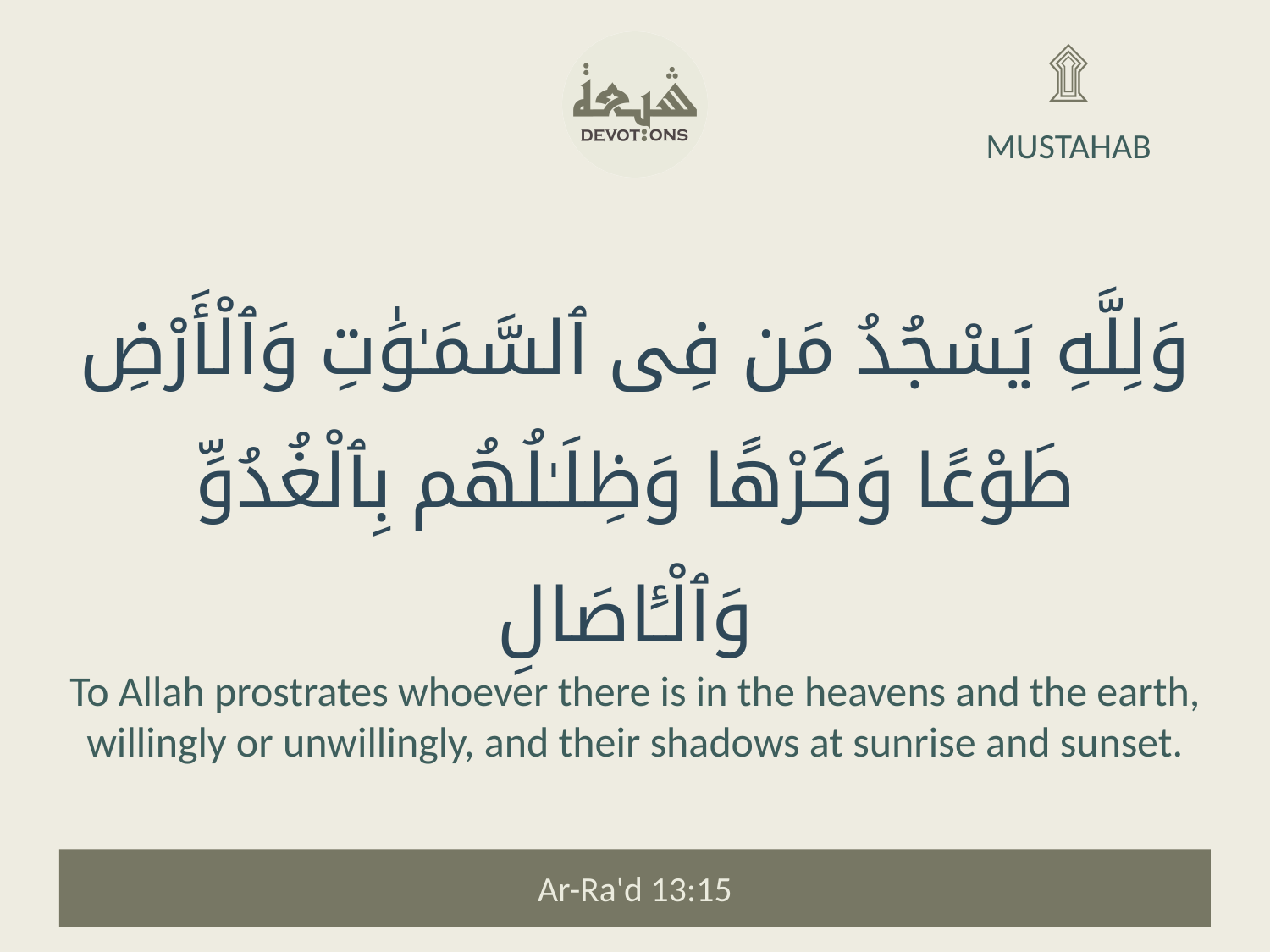

۩
MUSTAHAB
وَلِلَّهِ يَسْجُدُ مَن فِى ٱلسَّمَـٰوَٰتِ وَٱلْأَرْضِ طَوْعًا وَكَرْهًا وَظِلَـٰلُهُم بِٱلْغُدُوِّ وَٱلْـَٔاصَالِ
To Allah prostrates whoever there is in the heavens and the earth, willingly or unwillingly, and their shadows at sunrise and sunset.
Ar-Ra'd 13:15